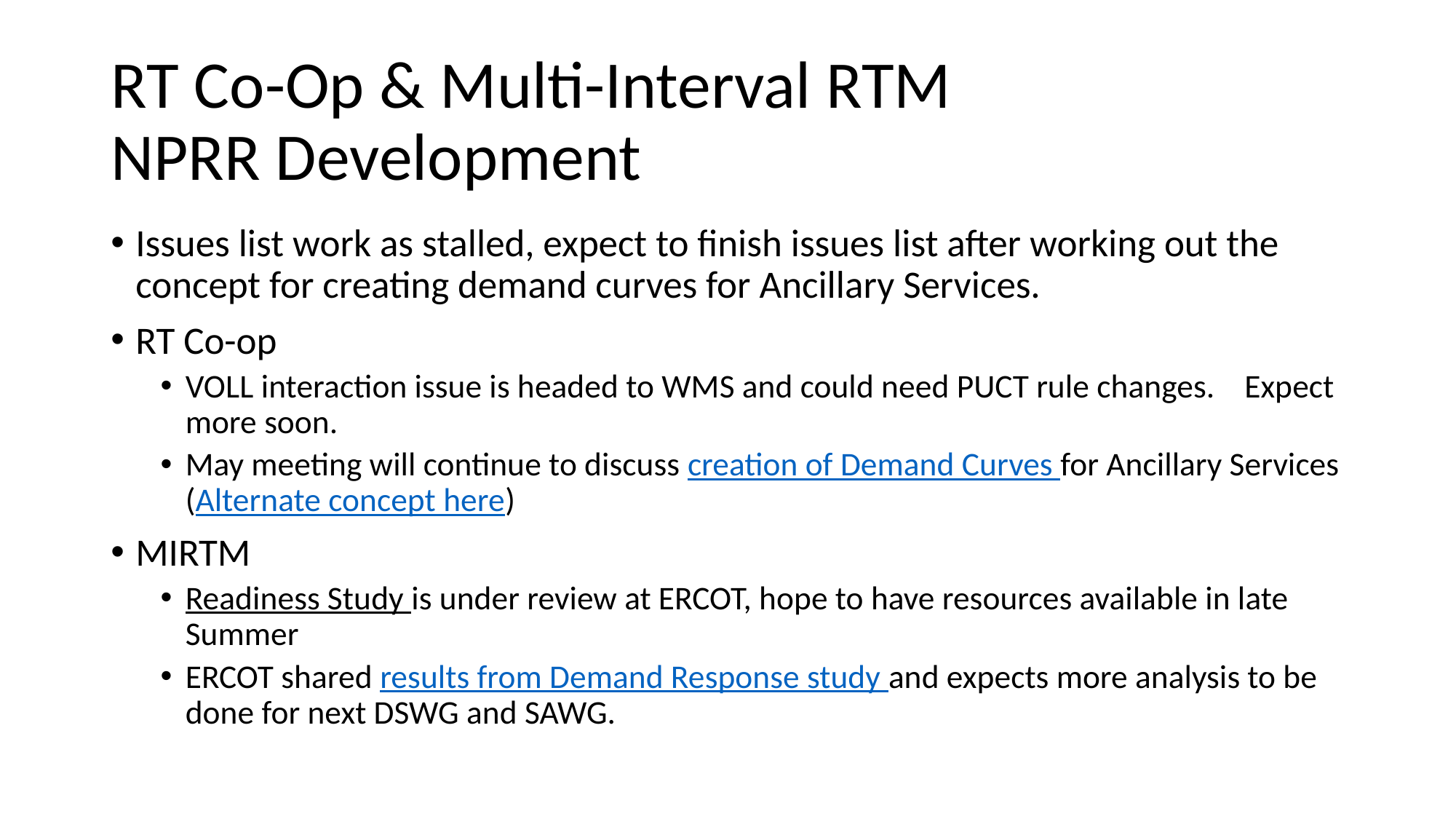

# RT Co-Op & Multi-Interval RTM NPRR Development
Issues list work as stalled, expect to finish issues list after working out the concept for creating demand curves for Ancillary Services.
RT Co-op
VOLL interaction issue is headed to WMS and could need PUCT rule changes.    Expect more soon.
May meeting will continue to discuss creation of Demand Curves for Ancillary Services (Alternate concept here)
MIRTM
Readiness Study is under review at ERCOT, hope to have resources available in late Summer
ERCOT shared results from Demand Response study and expects more analysis to be done for next DSWG and SAWG.